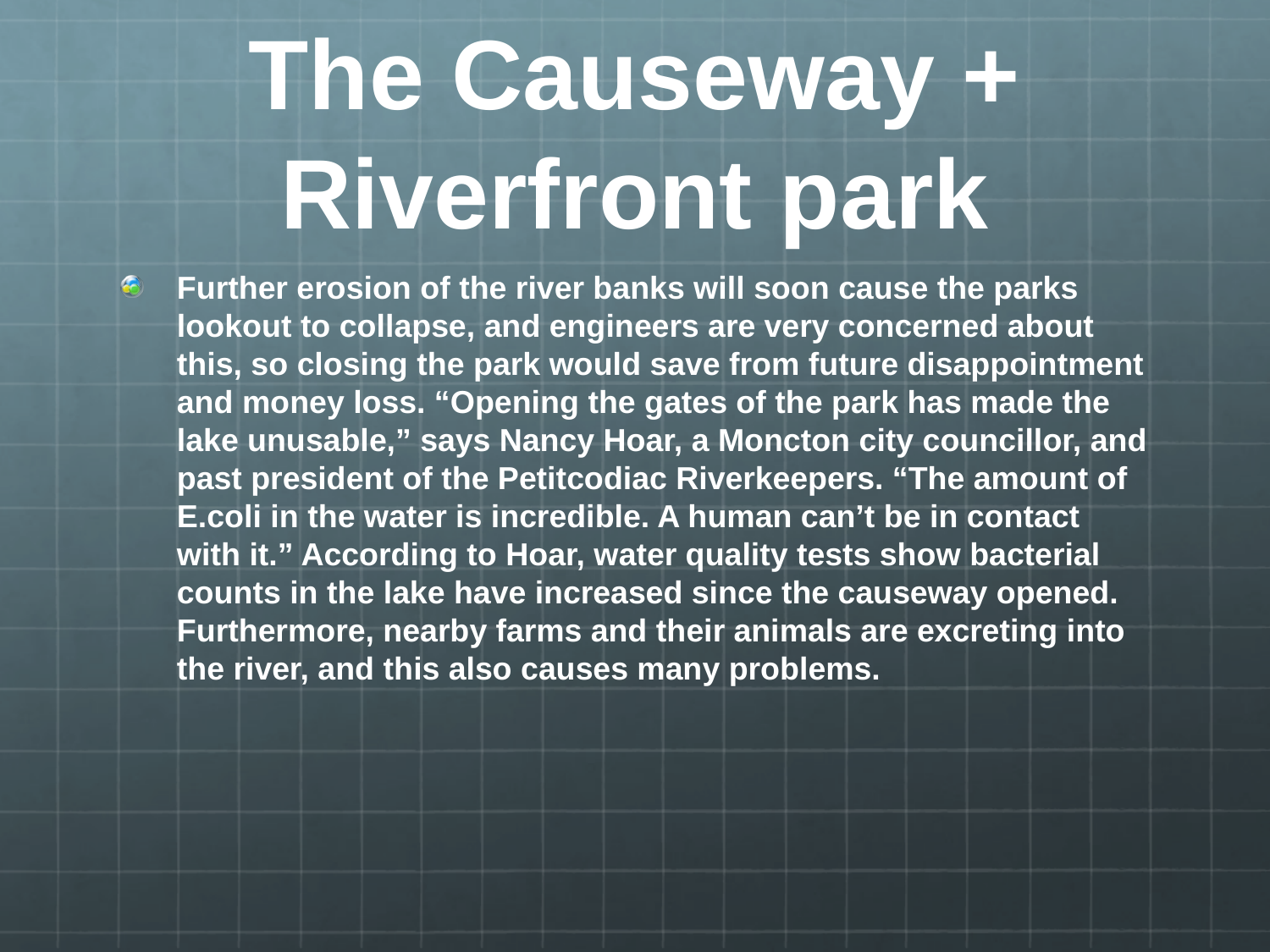

# The Causeway + Riverfront park
Further erosion of the river banks will soon cause the parks lookout to collapse, and engineers are very concerned about this, so closing the park would save from future disappointment and money loss. “Opening the gates of the park has made the lake unusable,” says Nancy Hoar, a Moncton city councillor, and past president of the Petitcodiac Riverkeepers. “The amount of E.coli in the water is incredible. A human can’t be in contact with it.” According to Hoar, water quality tests show bacterial counts in the lake have increased since the causeway opened. Furthermore, nearby farms and their animals are excreting into the river, and this also causes many problems.